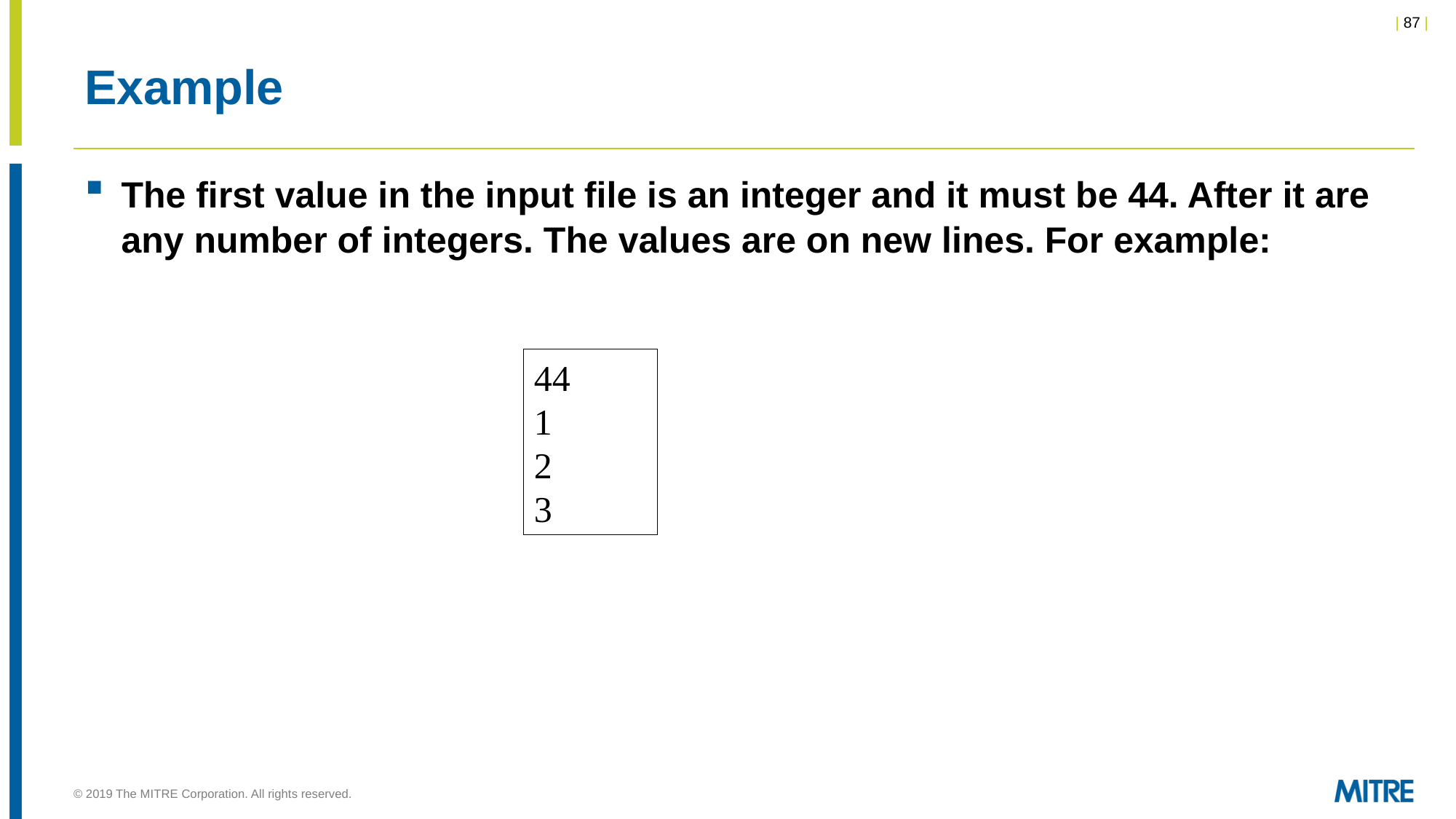

# Example
The first value in the input file is an integer and it must be 44. After it are any number of integers. The values are on new lines. For example:

44
1
2
3
© 2019 The MITRE Corporation. All rights reserved.